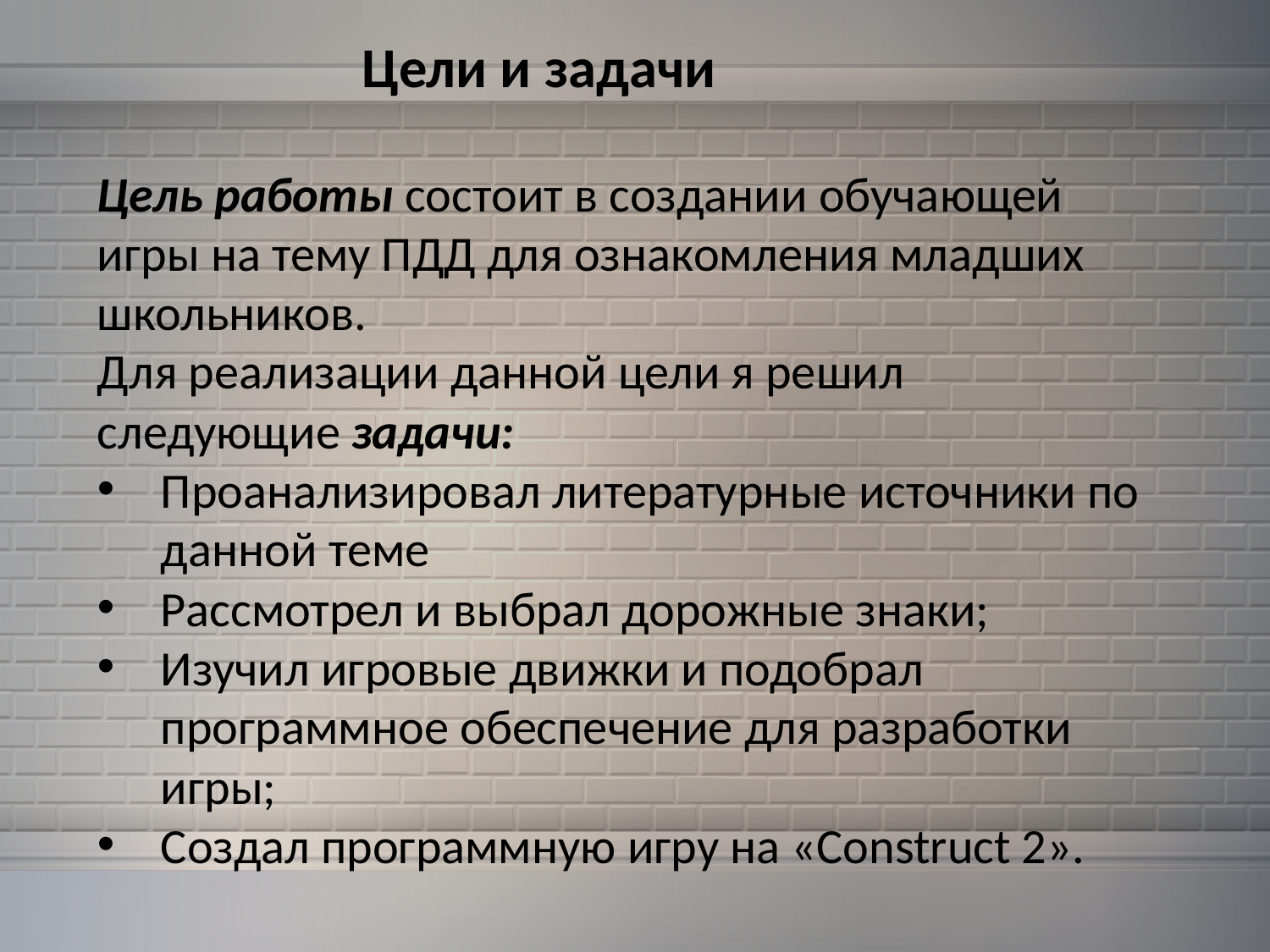

Цели и задачи
Цель работы состоит в создании обучающей игры на тему ПДД для ознакомления младших школьников.
Для реализации данной цели я решил следующие задачи:
Проанализировал литературные источники по данной теме
Рассмотрел и выбрал дорожные знаки;
Изучил игровые движки и подобрал программное обеспечение для разработки игры;
Создал программную игру на «Construct 2».